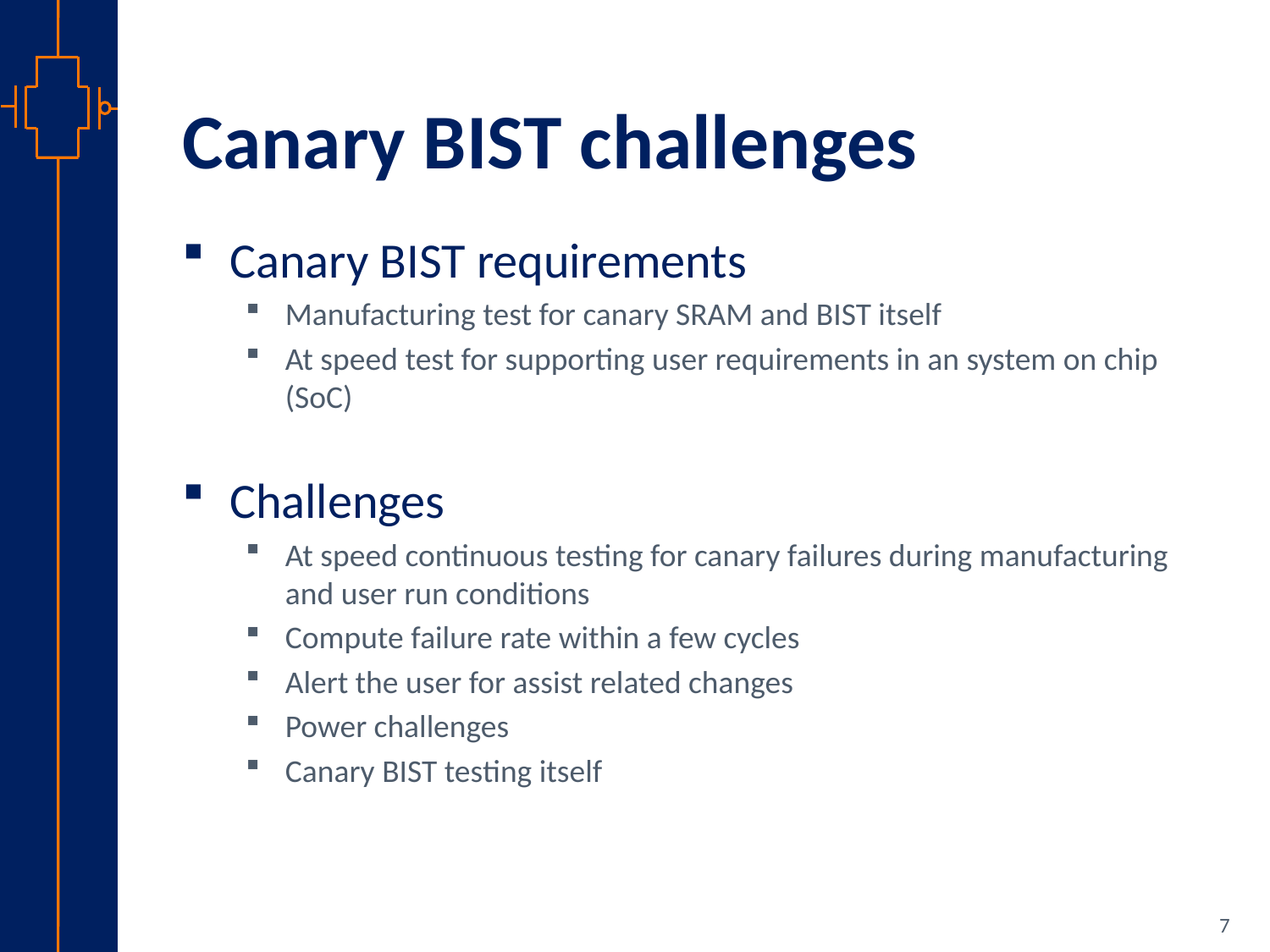

# Canary BIST challenges
Canary BIST requirements
Manufacturing test for canary SRAM and BIST itself
At speed test for supporting user requirements in an system on chip (SoC)

Challenges
At speed continuous testing for canary failures during manufacturing and user run conditions
Compute failure rate within a few cycles
Alert the user for assist related changes
Power challenges
Canary BIST testing itself

7